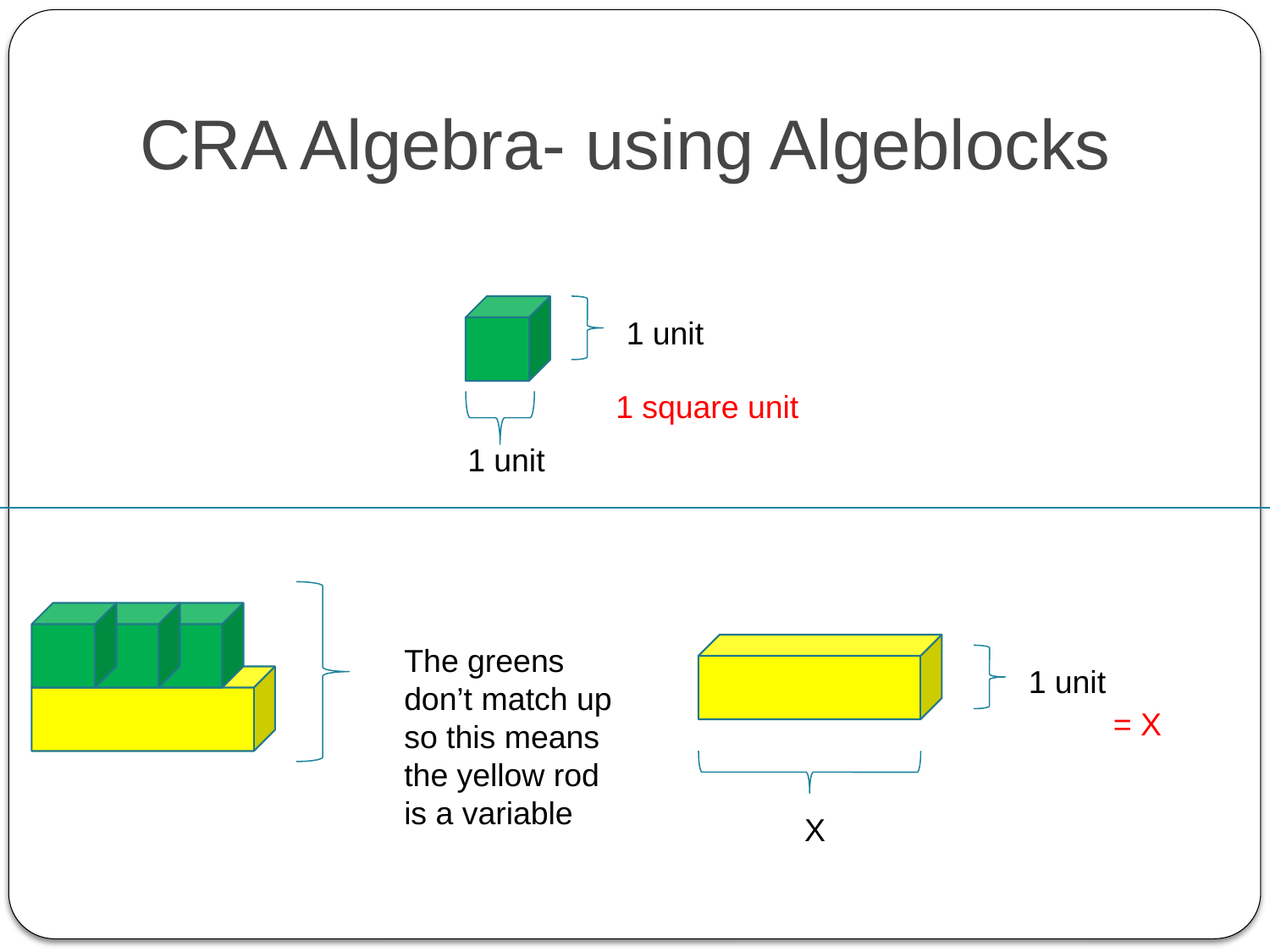

# CRA Algebra- using Algeblocks

1 unit
1 square unit

1 unit

The greens don’t match up so this means the yellow rod is a variable

1 unit

= X
 X